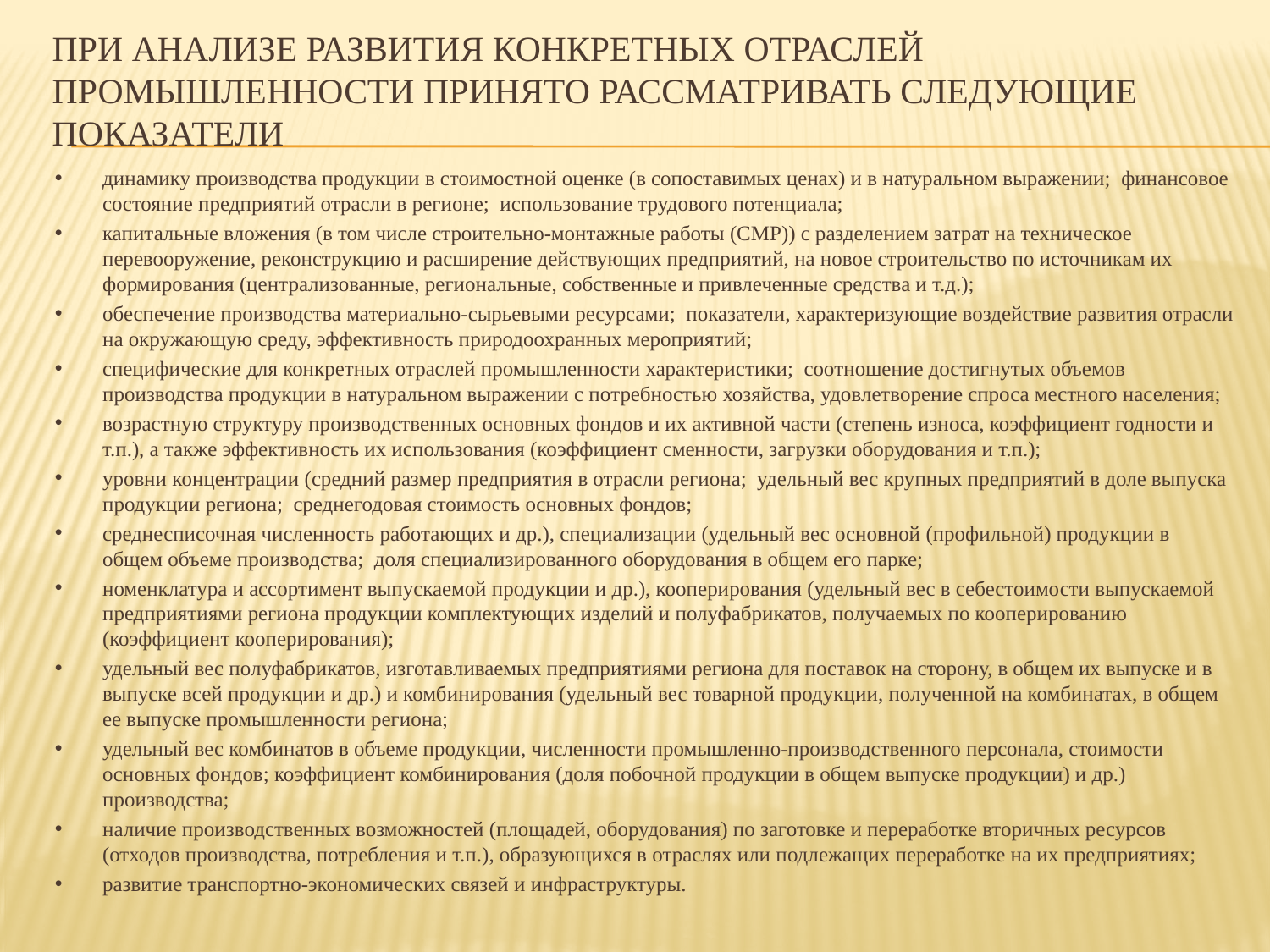

# При анализе развития конкретных отраслей промышленности принято рассматривать следующие показатели
динамику производства продукции в стоимостной оценке (в сопоставимых ценах) и в натуральном выражении;  финансовое состояние предприятий отрасли в регионе;  использование трудового потенциала;
капитальные вложения (в том числе строительно-монтажные работы (СМР)) с разделением затрат на техническое перевооружение, реконструкцию и расширение действующих предприятий, на новое строительство по источникам их формирования (централизованные, региональные, собственные и привлеченные средства и т.д.);
обеспечение производства материально-сырьевыми ресурсами;  показатели, характеризующие воздействие развития отрасли на окружающую среду, эффективность природоохранных мероприятий;
специфические для конкретных отраслей промышленности характеристики;  соотношение достигнутых объемов производства продукции в натуральном выражении с потребностью хозяйства, удовлетворение спроса местного населения;
возрастную структуру производственных основных фондов и их активной части (степень износа, коэффициент годности и т.п.), а также эффективность их использования (коэффициент сменности, загрузки оборудования и т.п.);
уровни концентрации (средний размер предприятия в отрасли региона;  удельный вес крупных предприятий в доле выпуска продукции региона;  среднегодовая стоимость основных фондов;
среднесписочная численность работающих и др.), специализации (удельный вес основной (профильной) продукции в общем объеме производства;  доля специализированного оборудования в общем его парке;
номенклатура и ассортимент выпускаемой продукции и др.), кооперирования (удельный вес в себестоимости выпускаемой предприятиями региона продукции комплектующих изделий и полуфабрикатов, получаемых по кооперированию (коэффициент кооперирования);
удельный вес полуфабрикатов, изготавливаемых предприятиями региона для поставок на сторону, в общем их выпуске и в выпуске всей продукции и др.) и комбинирования (удельный вес товарной продукции, полученной на комбинатах, в общем ее выпуске промышленности региона;
удельный вес комбинатов в объеме продукции, численности промышленно-производственного персонала, стоимости основных фондов; коэффициент комбинирования (доля побочной продукции в общем выпуске продукции) и др.) производства;
наличие производственных возможностей (площадей, оборудования) по заготовке и переработке вторичных ресурсов (отходов производства, потребления и т.п.), образующихся в отраслях или подлежащих переработке на их предприятиях;
развитие транспортно-экономических связей и инфраструктуры.